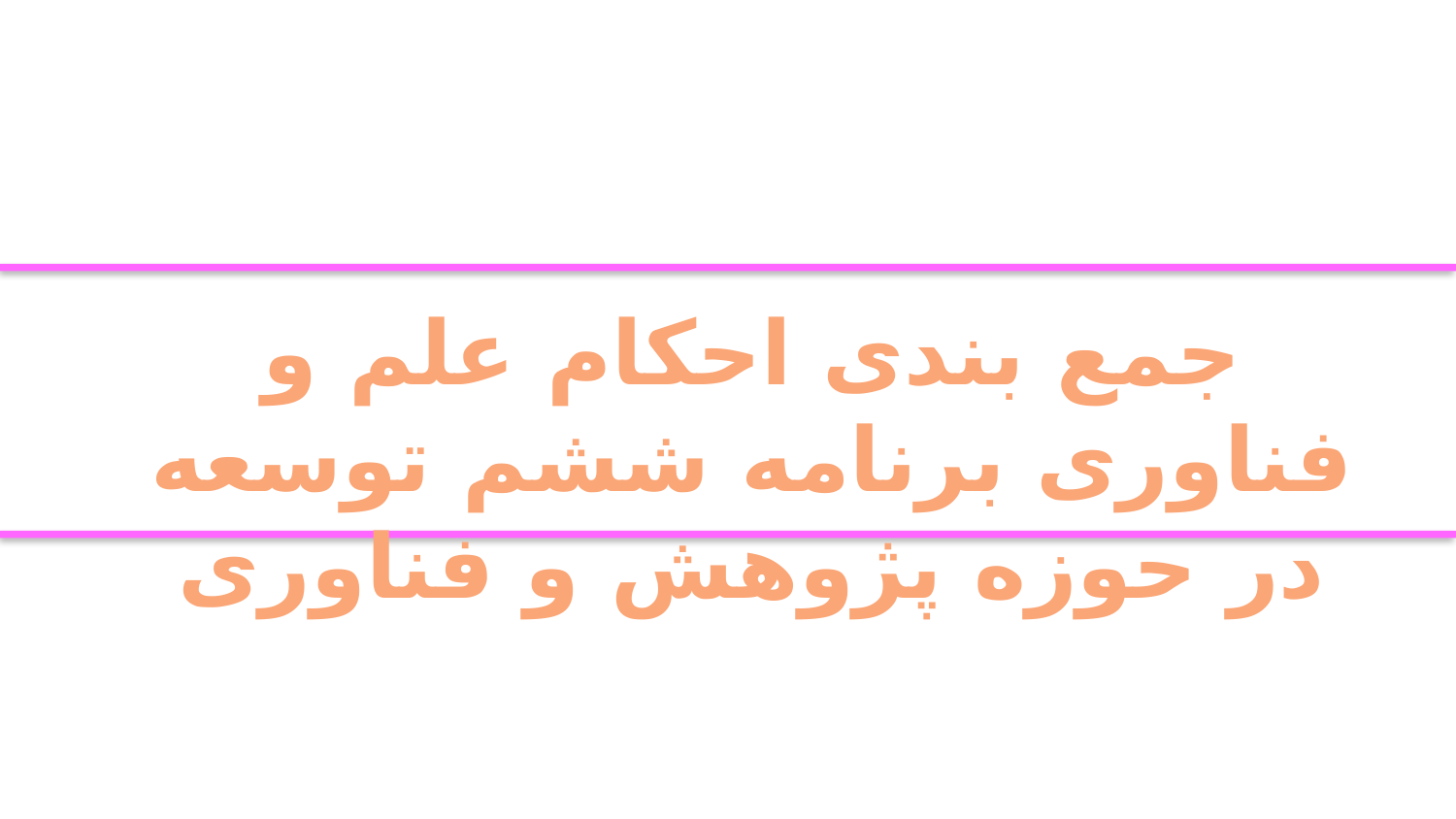

جمع بندی احکام علم و فناوری برنامه ششم توسعه در حوزه پژوهش و فناوری